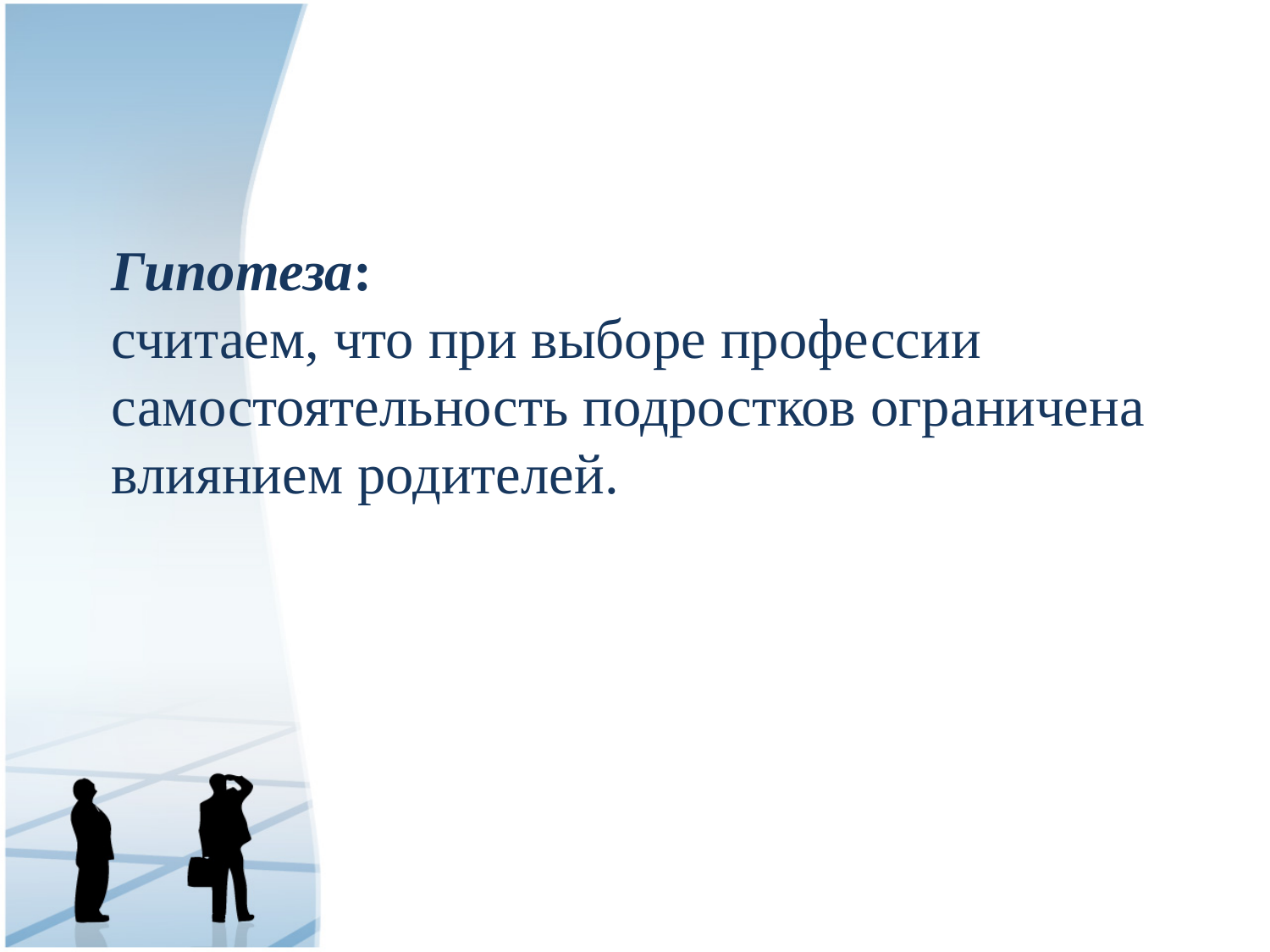

Гипотеза:
считаем, что при выборе профессии самостоятельность подростков ограничена влиянием родителей.